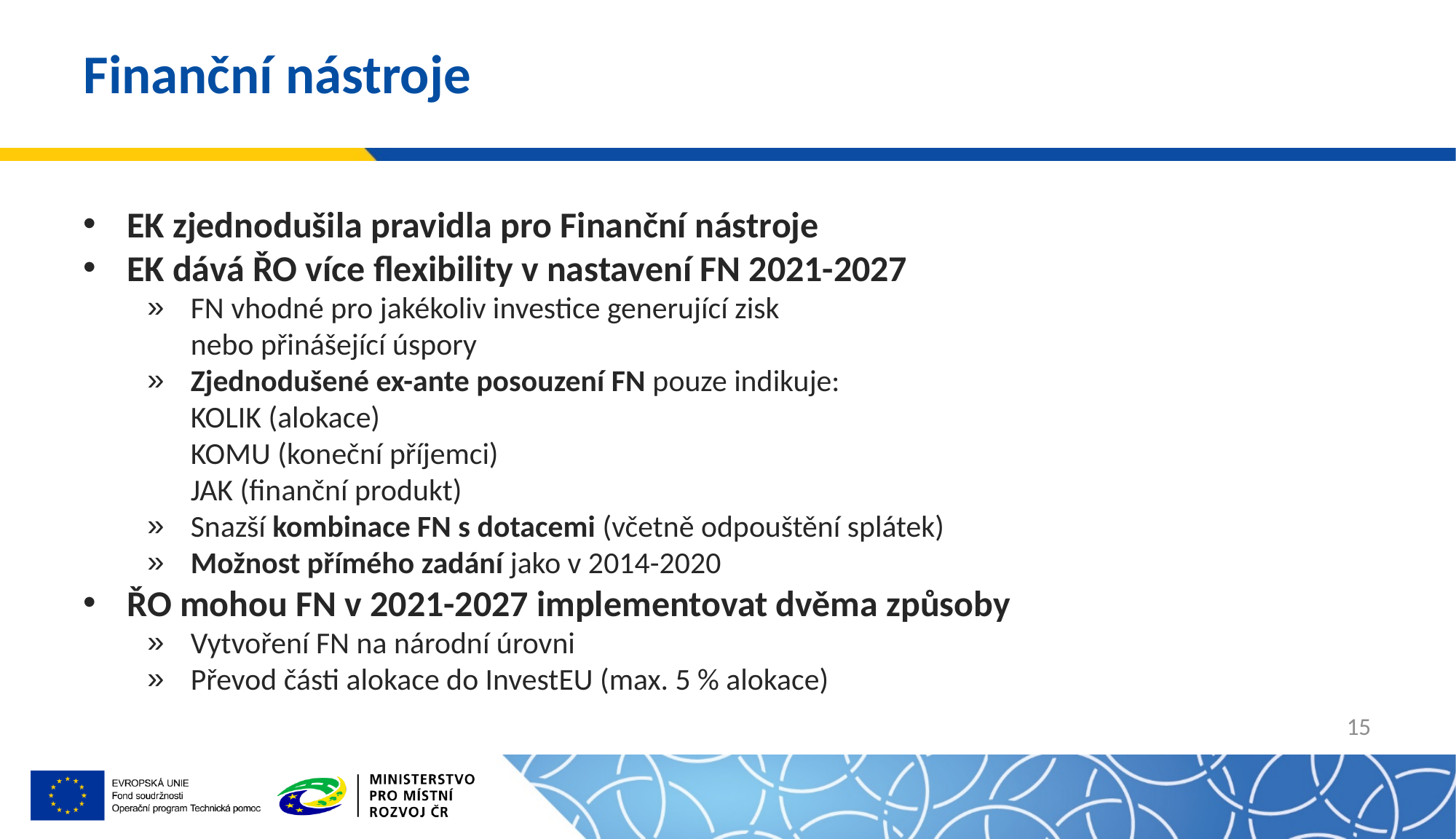

15
# Finanční nástroje
EK zjednodušila pravidla pro Finanční nástroje
EK dává ŘO více flexibility v nastavení FN 2021-2027
FN vhodné pro jakékoliv investice generující zisk
nebo přinášející úspory
Zjednodušené ex-ante posouzení FN pouze indikuje:
KOLIK (alokace)
KOMU (koneční příjemci)
JAK (finanční produkt)
Snazší kombinace FN s dotacemi (včetně odpouštění splátek)
Možnost přímého zadání jako v 2014-2020
ŘO mohou FN v 2021-2027 implementovat dvěma způsoby
Vytvoření FN na národní úrovni
Převod části alokace do InvestEU (max. 5 % alokace)